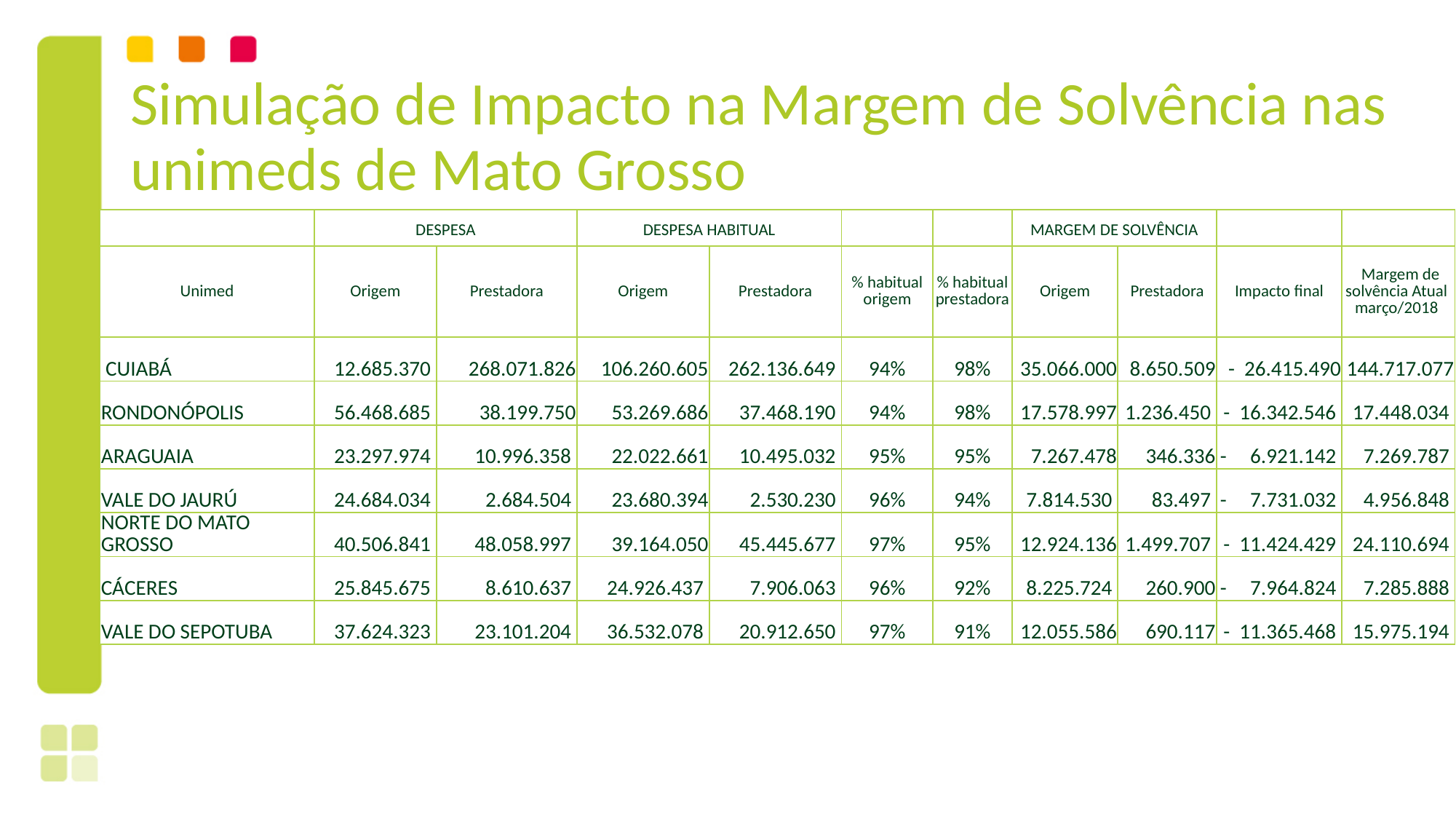

# Simulação de Impacto na Margem de Solvência nas unimeds de Mato Grosso
|  | DESPESA |  | DESPESA HABITUAL |  |  |  | MARGEM DE SOLVÊNCIA |  |  |  |
| --- | --- | --- | --- | --- | --- | --- | --- | --- | --- | --- |
| Unimed | Origem | Prestadora | Origem | Prestadora | % habitual origem | % habitual prestadora | Origem | Prestadora | Impacto final | Margem de solvência Atual março/2018 |
| CUIABÁ | 12.685.370 | 268.071.826 | 106.260.605 | 262.136.649 | 94% | 98% | 35.066.000 | 8.650.509 | - 26.415.490 | 144.717.077 |
| RONDONÓPOLIS | 56.468.685 | 38.199.750 | 53.269.686 | 37.468.190 | 94% | 98% | 17.578.997 | 1.236.450 | - 16.342.546 | 17.448.034 |
| ARAGUAIA | 23.297.974 | 10.996.358 | 22.022.661 | 10.495.032 | 95% | 95% | 7.267.478 | 346.336 | - 6.921.142 | 7.269.787 |
| VALE DO JAURÚ | 24.684.034 | 2.684.504 | 23.680.394 | 2.530.230 | 96% | 94% | 7.814.530 | 83.497 | - 7.731.032 | 4.956.848 |
| NORTE DO MATO GROSSO | 40.506.841 | 48.058.997 | 39.164.050 | 45.445.677 | 97% | 95% | 12.924.136 | 1.499.707 | - 11.424.429 | 24.110.694 |
| CÁCERES | 25.845.675 | 8.610.637 | 24.926.437 | 7.906.063 | 96% | 92% | 8.225.724 | 260.900 | - 7.964.824 | 7.285.888 |
| VALE DO SEPOTUBA | 37.624.323 | 23.101.204 | 36.532.078 | 20.912.650 | 97% | 91% | 12.055.586 | 690.117 | - 11.365.468 | 15.975.194 |